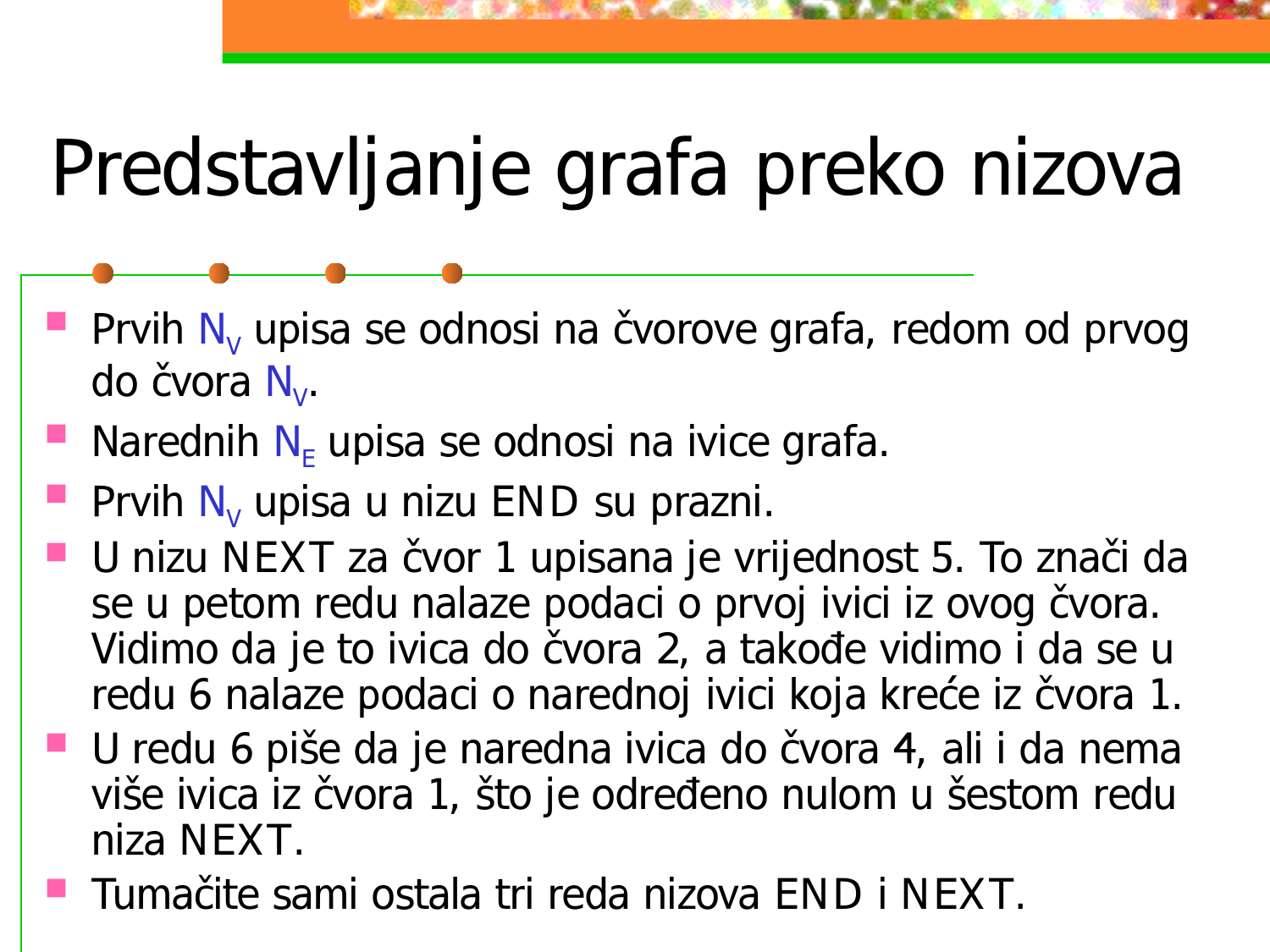

# Predstavljanje grafa preko nizova
Prvih NV upisa se odnosi na čvorove grafa, redom od prvog do čvora NV.
Narednih NE upisa se odnosi na ivice grafa.
Prvih NV upisa u nizu END su prazni.
U nizu NEXT za čvor 1 upisana je vrijednost 5. To znači da se u petom redu nalaze podaci o prvoj ivici iz ovog čvora. Vidimo da je to ivica do čvora 2, a takođe vidimo i da se u redu 6 nalaze podaci o narednoj ivici koja kreće iz čvora 1.
U redu 6 piše da je naredna ivica do čvora 4, ali i da nema više ivica iz čvora 1, što je određeno nulom u šestom redu niza NEXT.
Tumačite sami ostala tri reda nizova END i NEXT.